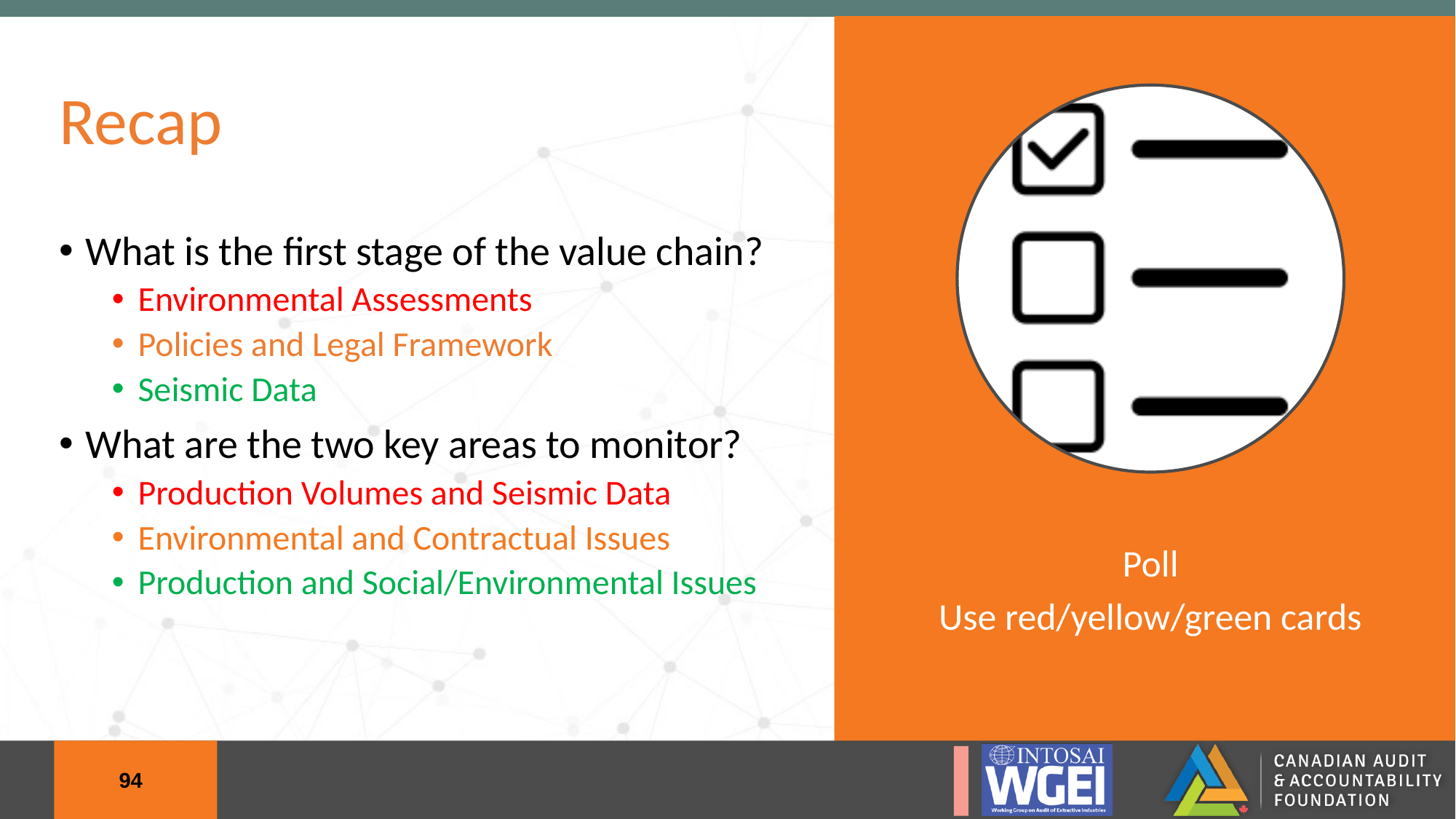

# Recap
What is the first stage of the value chain?
Environmental Assessments
Policies and Legal Framework
Seismic Data
What are the two key areas to monitor?
Production Volumes and Seismic Data
Environmental and Contractual Issues
Production and Social/Environmental Issues
Poll
Use red/yellow/green cards